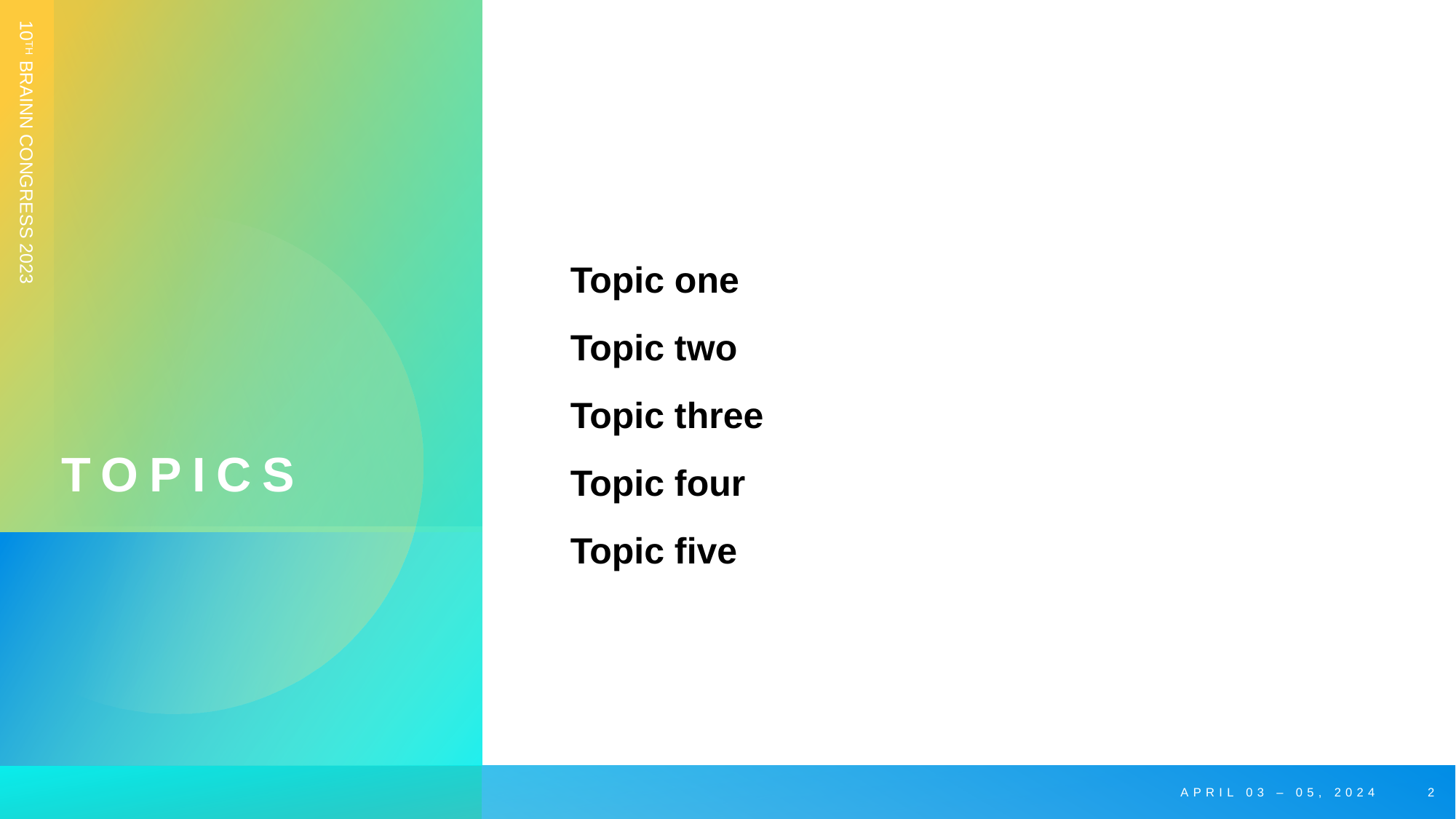

# TOPICS
Topic one
Topic two
Topic three
Topic four
Topic five

10TH BRAINN CONGRESS 2023

2
APRIL 03 – 05, 2024